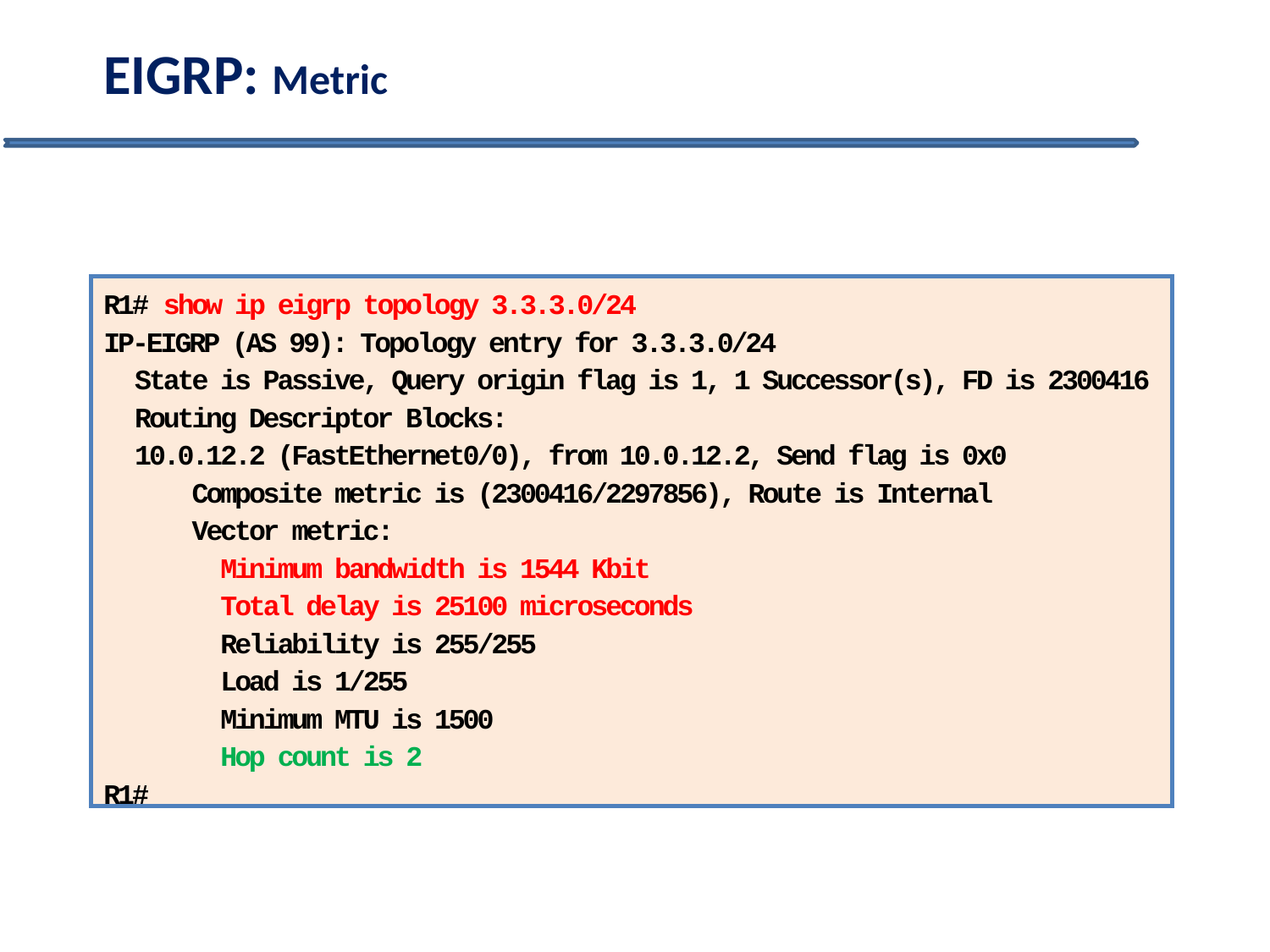

EIGRP: Metric

R1# show ip eigrp topology 3.3.3.0/24
IP-EIGRP (AS 99): Topology entry for 3.3.3.0/24
  State is Passive, Query origin flag is 1, 1 Successor(s), FD is 2300416
  Routing Descriptor Blocks:
  10.0.12.2 (FastEthernet0/0), from 10.0.12.2, Send flag is 0x0
      Composite metric is (2300416/2297856), Route is Internal
      Vector metric:
        Minimum bandwidth is 1544 Kbit
        Total delay is 25100 microseconds
        Reliability is 255/255
        Load is 1/255
        Minimum MTU is 1500
        Hop count is 2
R1#